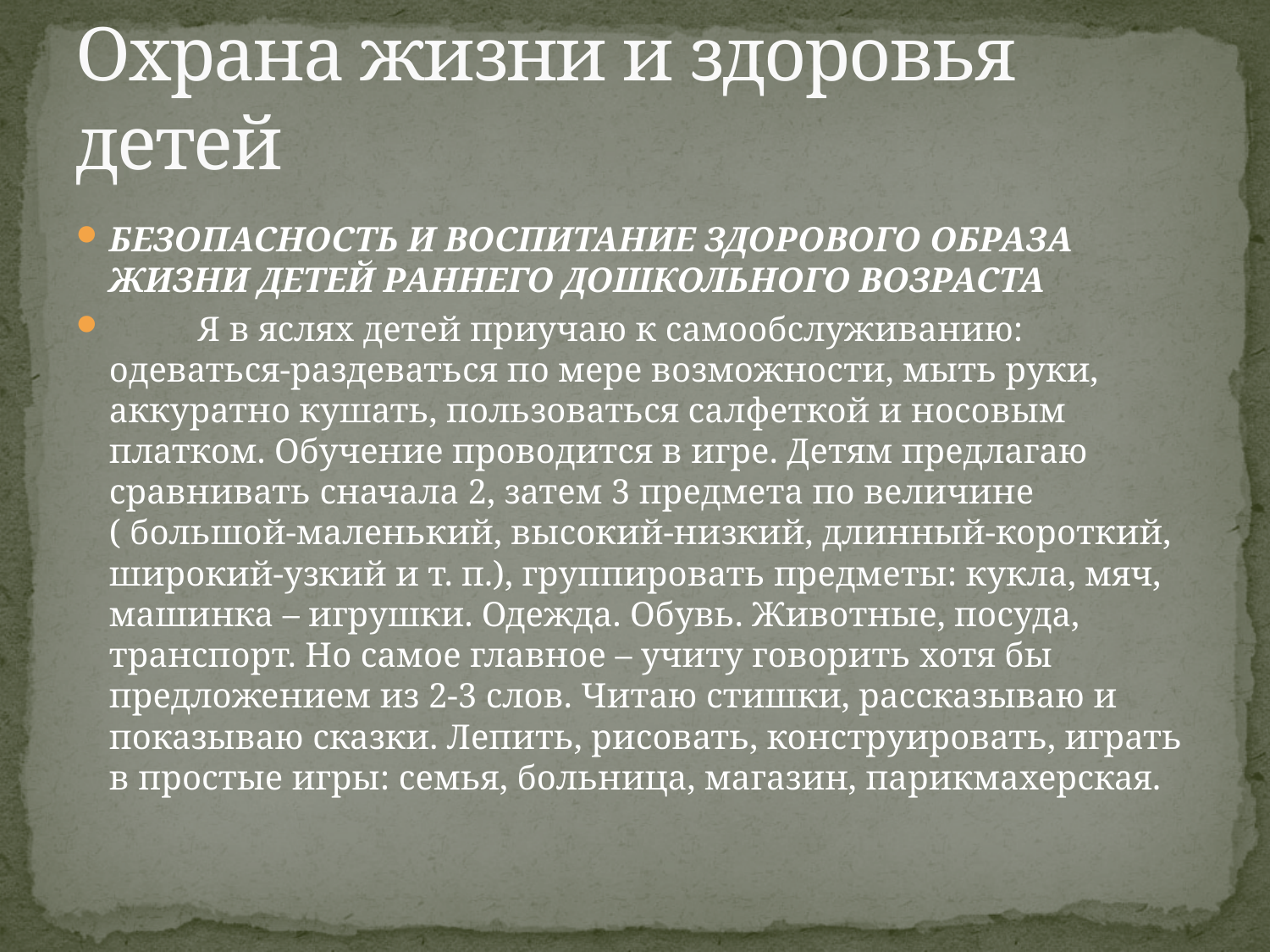

# Охрана жизни и здоровья детей
БЕЗОПАСНОСТЬ И ВОСПИТАНИЕ ЗДОРОВОГО ОБРАЗА ЖИЗНИ ДЕТЕЙ РАННЕГО ДОШКОЛЬНОГО ВОЗРАСТА
          Я в яслях детей приучаю к самообслуживанию: одеваться-раздеваться по мере возможности, мыть руки, аккуратно кушать, пользоваться салфеткой и носовым платком. Обучение проводится в игре. Детям предлагаю сравнивать сначала 2, затем 3 предмета по величине ( большой-маленький, высокий-низкий, длинный-короткий, широкий-узкий и т. п.), группировать предметы: кукла, мяч, машинка – игрушки. Одежда. Обувь. Животные, посуда, транспорт. Но самое главное – учиту говорить хотя бы предложением из 2-3 слов. Читаю стишки, рассказываю и показываю сказки. Лепить, рисовать, конструировать, играть в простые игры: семья, больница, магазин, парикмахерская.